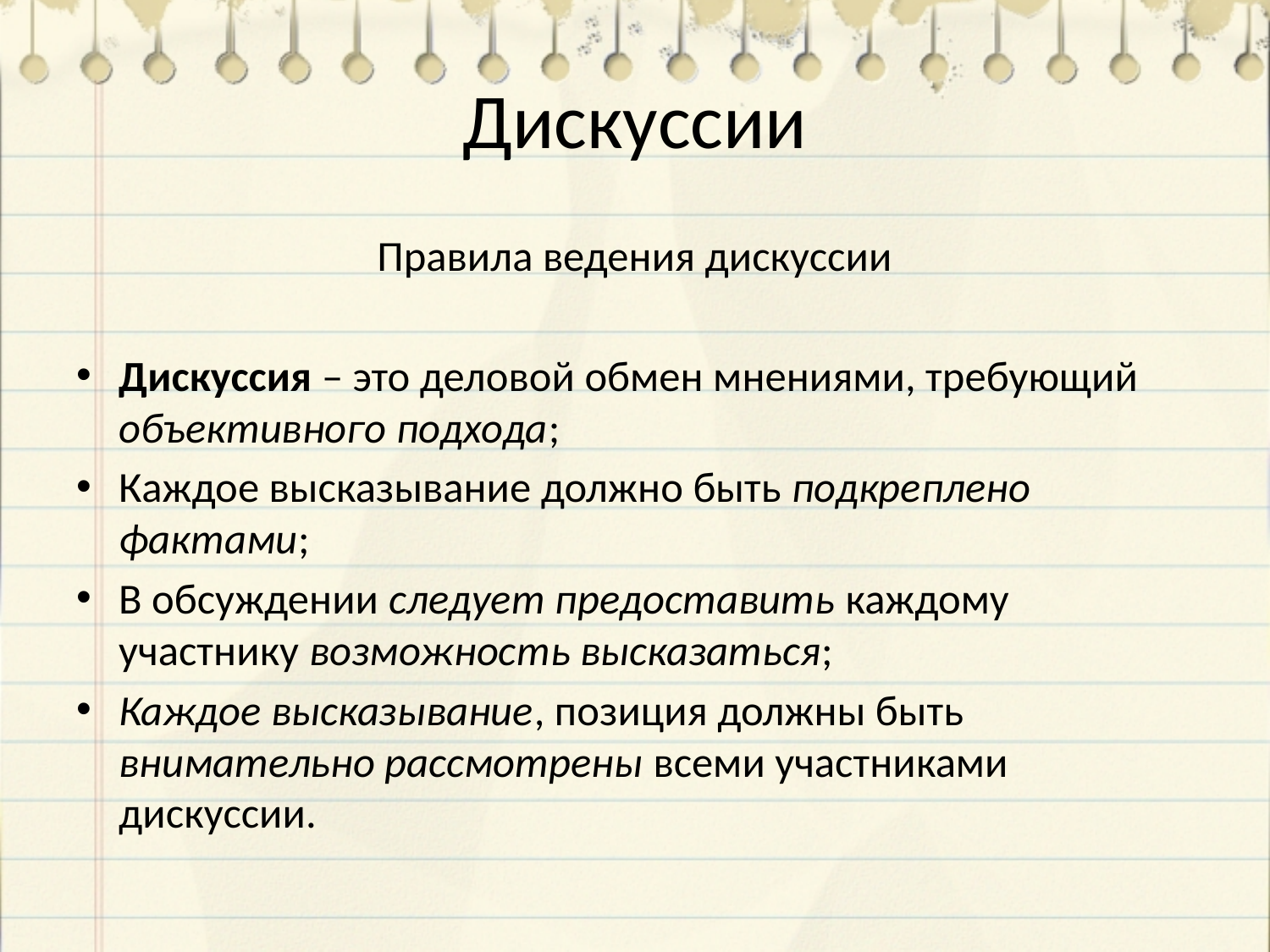

# Дискуссии
Правила ведения дискуссии

Дискуссия – это деловой обмен мнениями, требующий объективного подхода;
Каждое высказывание должно быть подкреплено фактами;
В обсуждении следует предоставить каждому участнику возможность высказаться;
Каждое высказывание, позиция должны быть внимательно рассмотрены всеми участниками дискуссии.